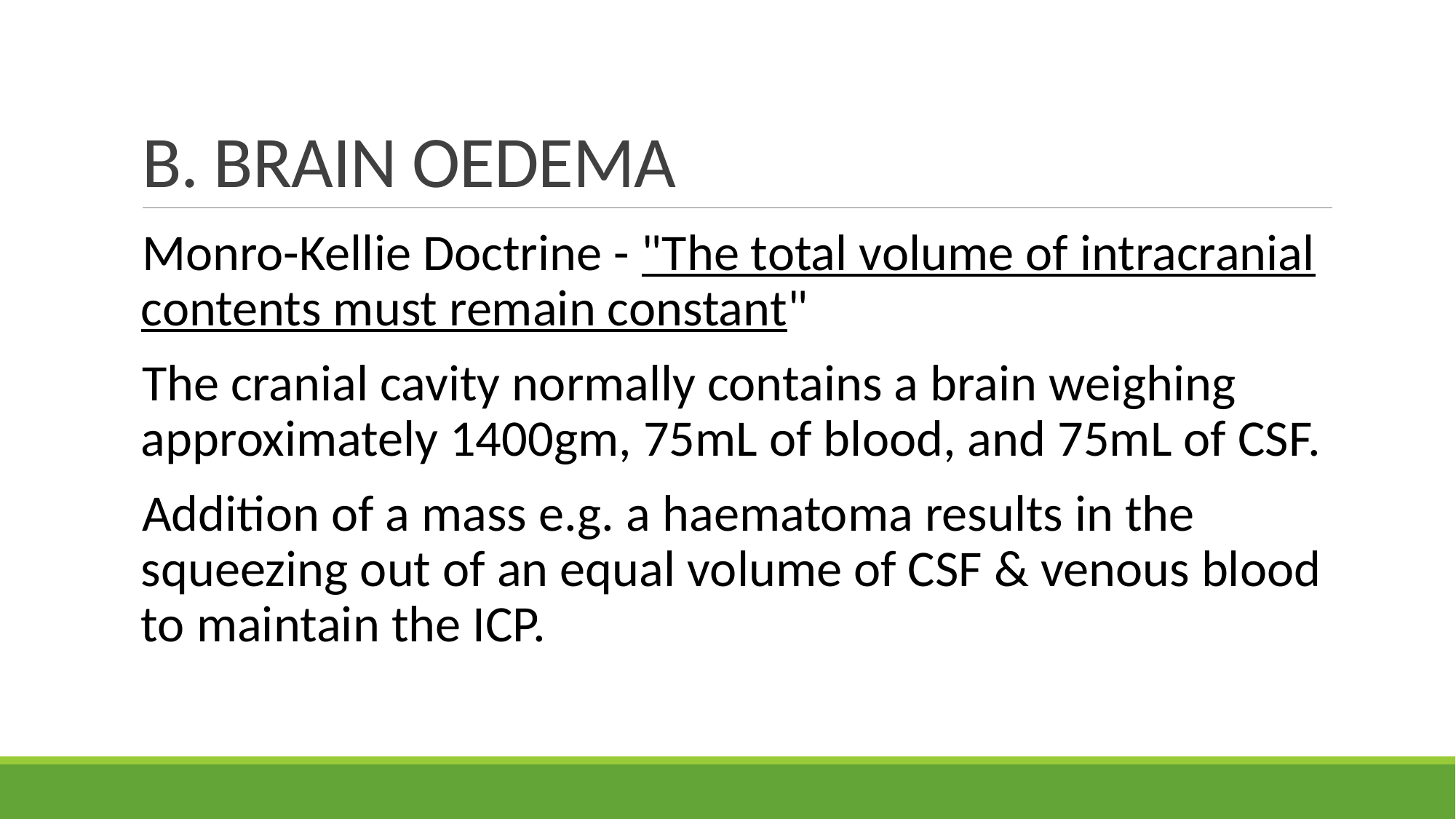

# B. BRAIN OEDEMA
Monro-Kellie Doctrine - "The total volume of intracranial contents must remain constant"
The cranial cavity normally contains a brain weighing approximately 1400gm, 75mL of blood, and 75mL of CSF.
Addition of a mass e.g. a haematoma results in the squeezing out of an equal volume of CSF & venous blood to maintain the ICP.